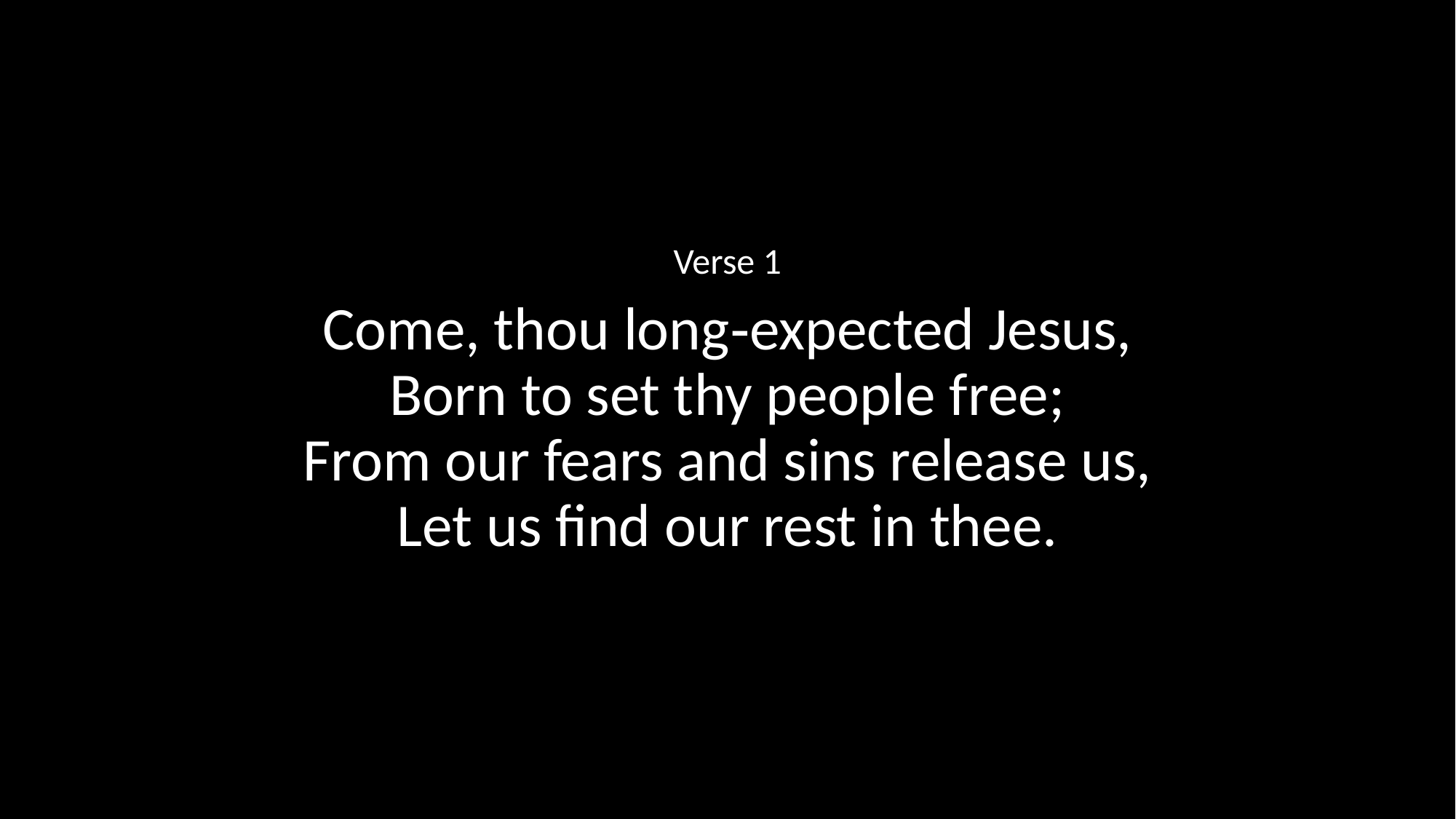

Verse 1
Come, thou long‑expected Jesus,
Born to set thy people free;
From our fears and sins release us,
Let us find our rest in thee.